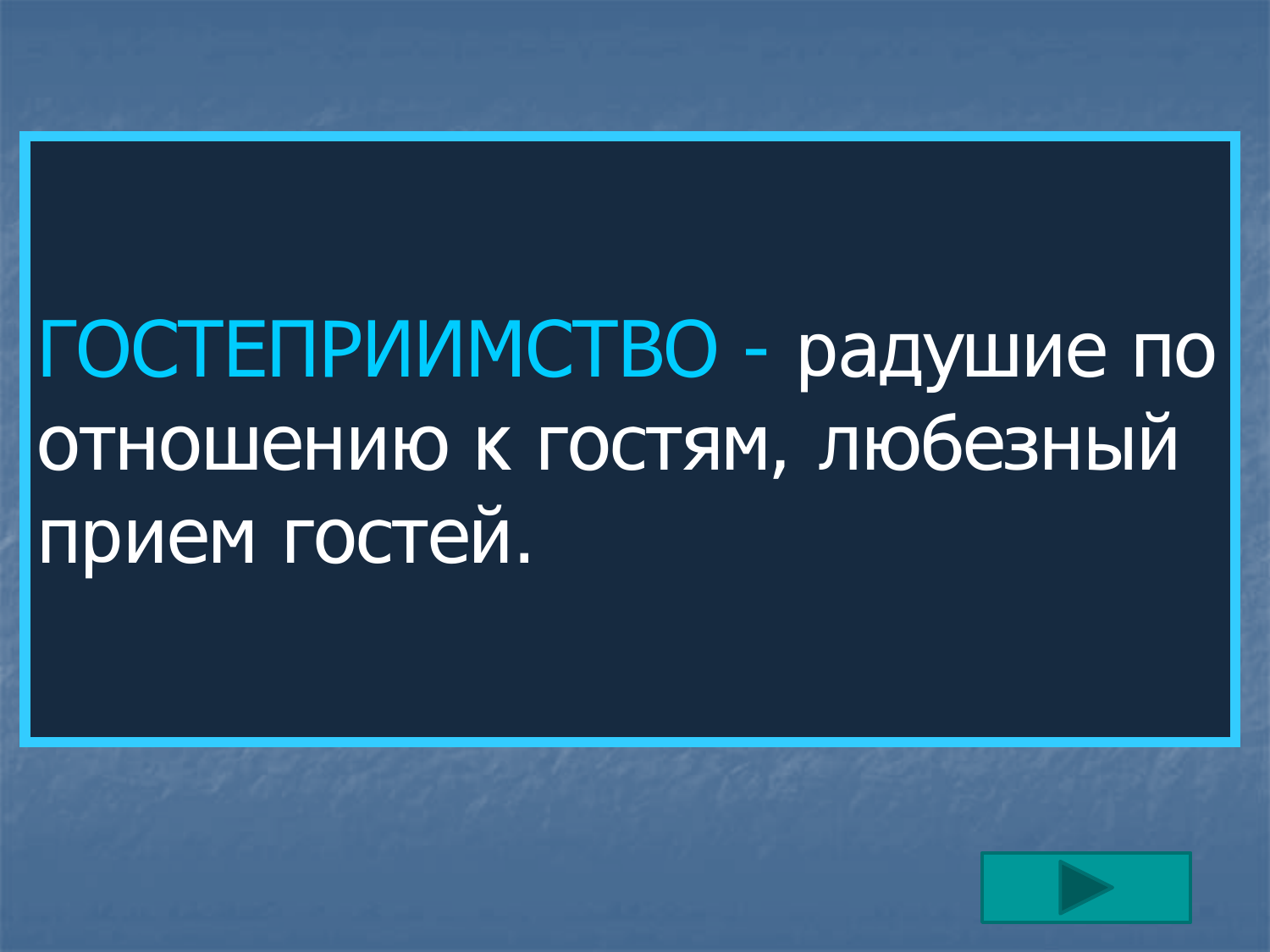

ГОСТЕПРИИМСТВО - радушие по отношению к гостям, любезный прием гостей.